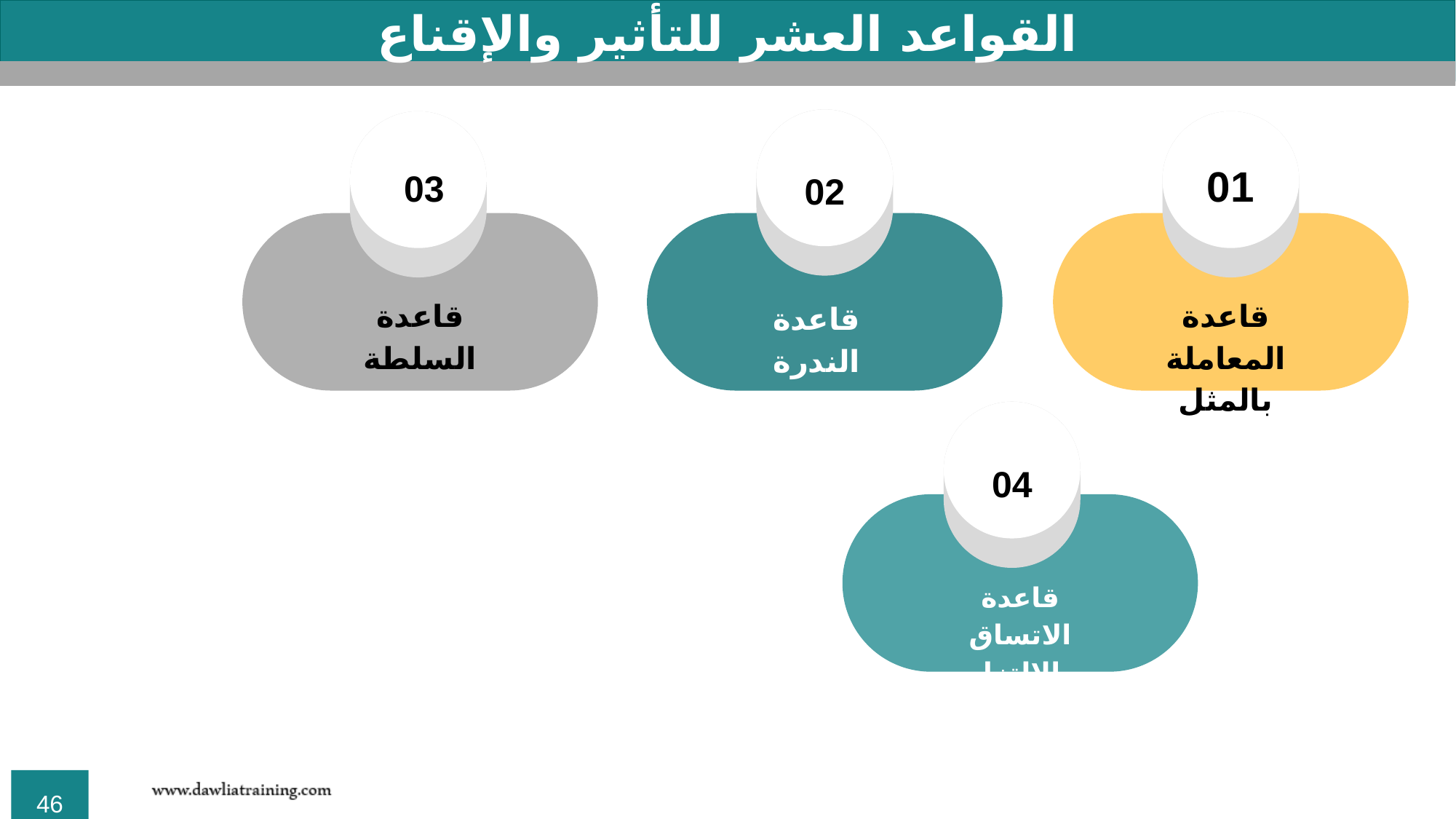

القواعد العشر للتأثير والإقناع

01
03
02
قاعدة السلطة
قاعدة المعاملة بالمثل
قاعدة الندرة

04
قاعدة الاتساق والالتزام